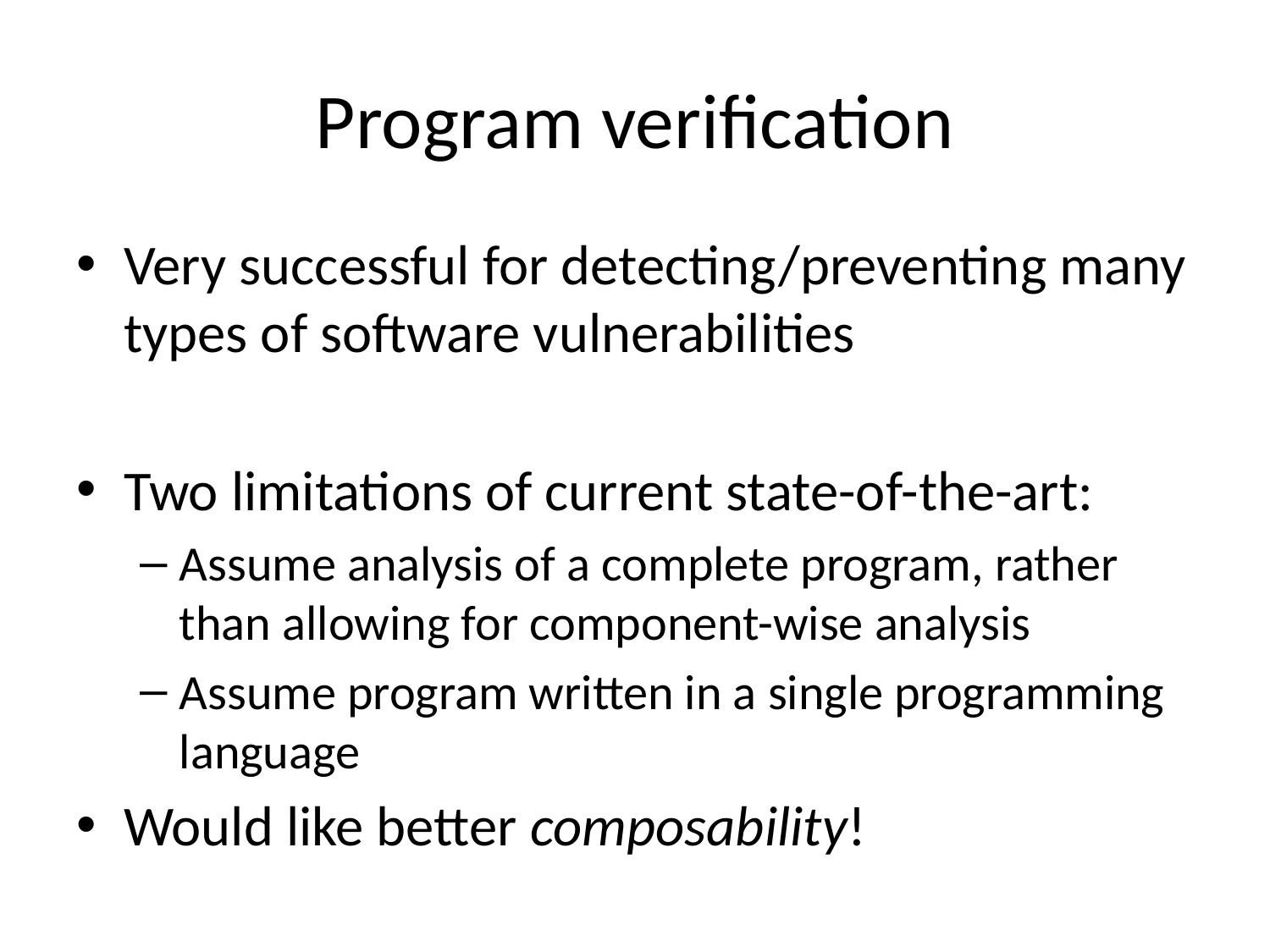

# Program verification
Very successful for detecting/preventing many types of software vulnerabilities

Two limitations of current state-of-the-art:
Assume analysis of a complete program, rather than allowing for component-wise analysis
Assume program written in a single programming language
Would like better composability!